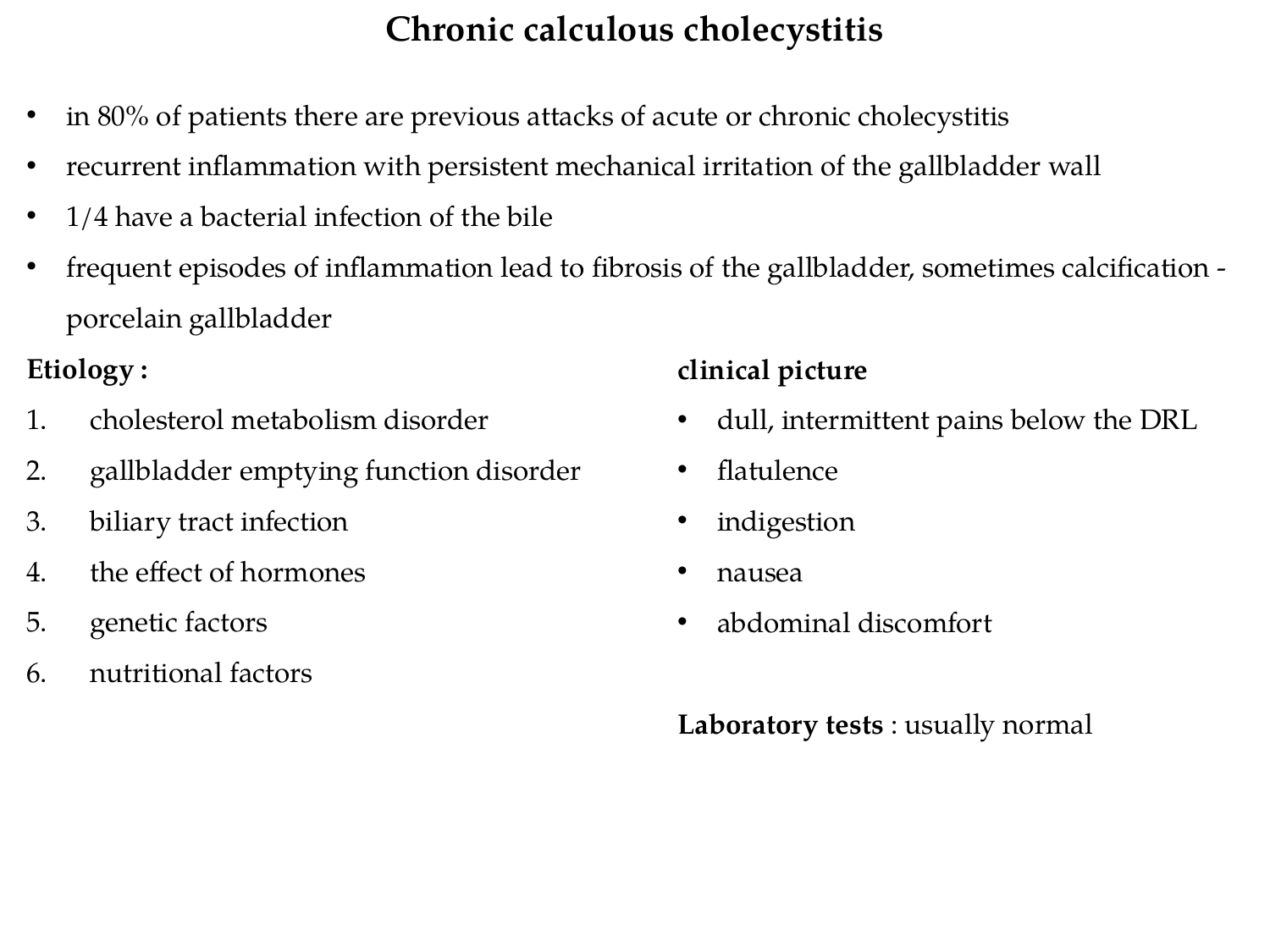

Chronic calculous cholecystitis
in 80% of patients there are previous attacks of acute or chronic cholecystitis
recurrent inflammation with persistent mechanical irritation of the gallbladder wall
1/4 have a bacterial infection of the bile
frequent episodes of inflammation lead to fibrosis of the gallbladder, sometimes calcification - porcelain gallbladder
Etiology :
cholesterol metabolism disorder
gallbladder emptying function disorder
biliary tract infection
the effect of hormones
genetic factors
nutritional factors

clinical picture
dull, intermittent pains below the DRL
flatulence
indigestion
nausea
abdominal discomfort

Laboratory tests : usually normal